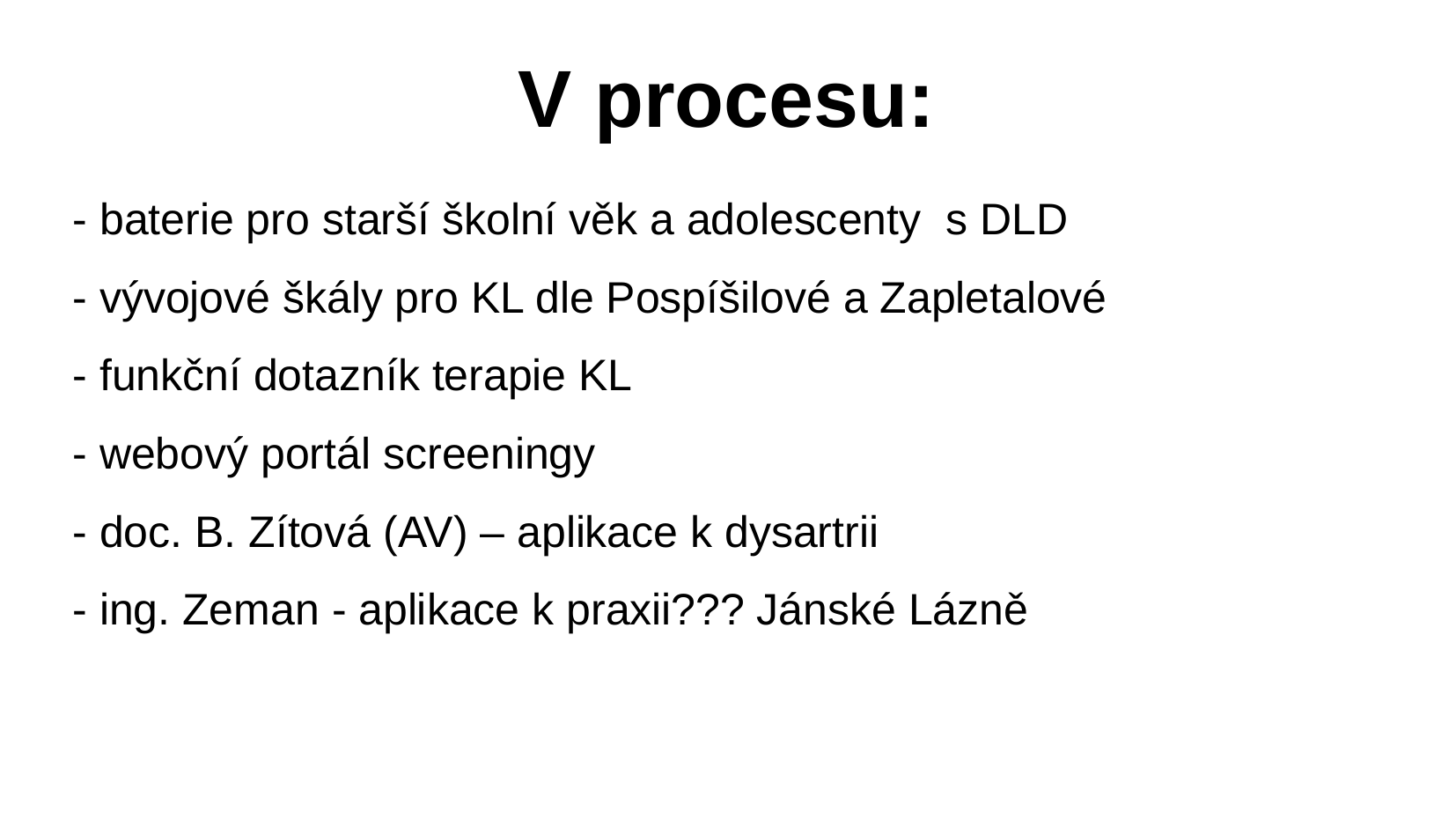

# V procesu:
- baterie pro starší školní věk a adolescenty  s DLD
- vývojové škály pro KL dle Pospíšilové a Zapletalové
- funkční dotazník terapie KL
- webový portál screeningy
- doc. B. Zítová (AV) – aplikace k dysartrii
- ing. Zeman - aplikace k praxii??? Jánské Lázně